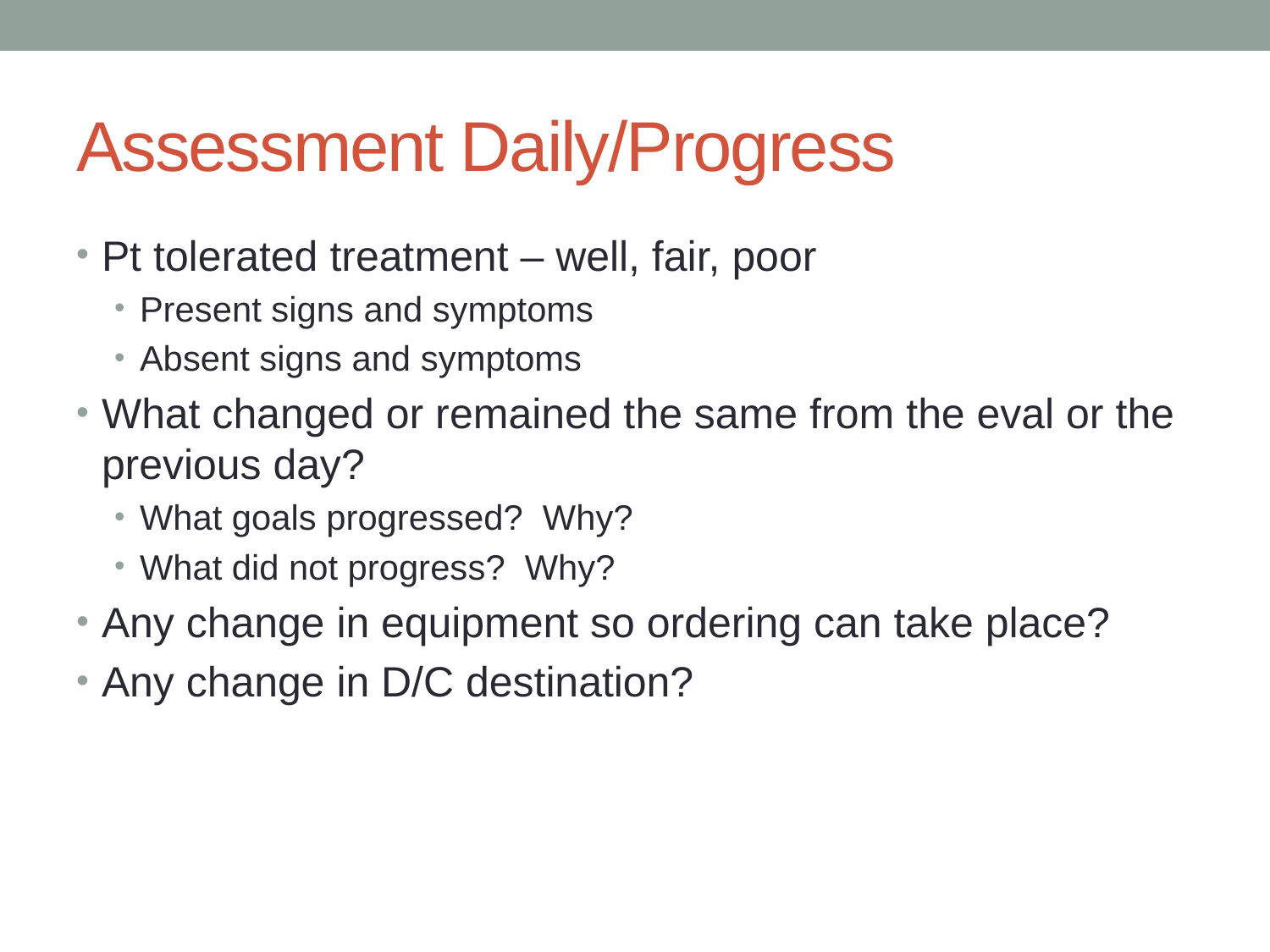

# Assessment Daily/Progress
Pt tolerated treatment – well, fair, poor
Present signs and symptoms
Absent signs and symptoms
What changed or remained the same from the eval or the previous day?
What goals progressed?  Why?
What did not progress?  Why?
Any change in equipment so ordering can take place?
Any change in D/C destination?